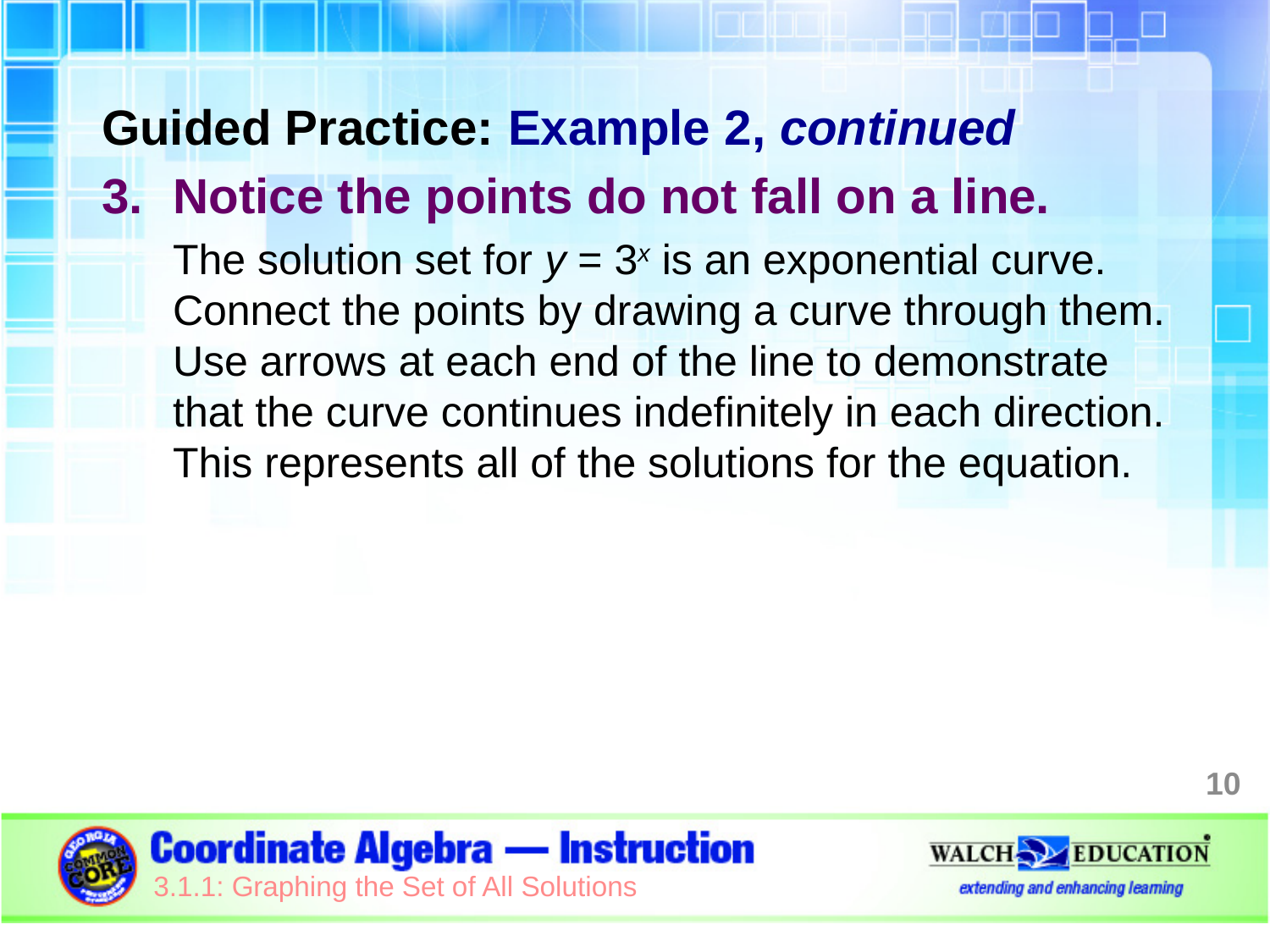

Guided Practice: Example 2, continued
Notice the points do not fall on a line.
The solution set for y = 3x is an exponential curve. Connect the points by drawing a curve through them. Use arrows at each end of the line to demonstrate that the curve continues indefinitely in each direction. This represents all of the solutions for the equation.

10
3.1.1: Graphing the Set of All Solutions